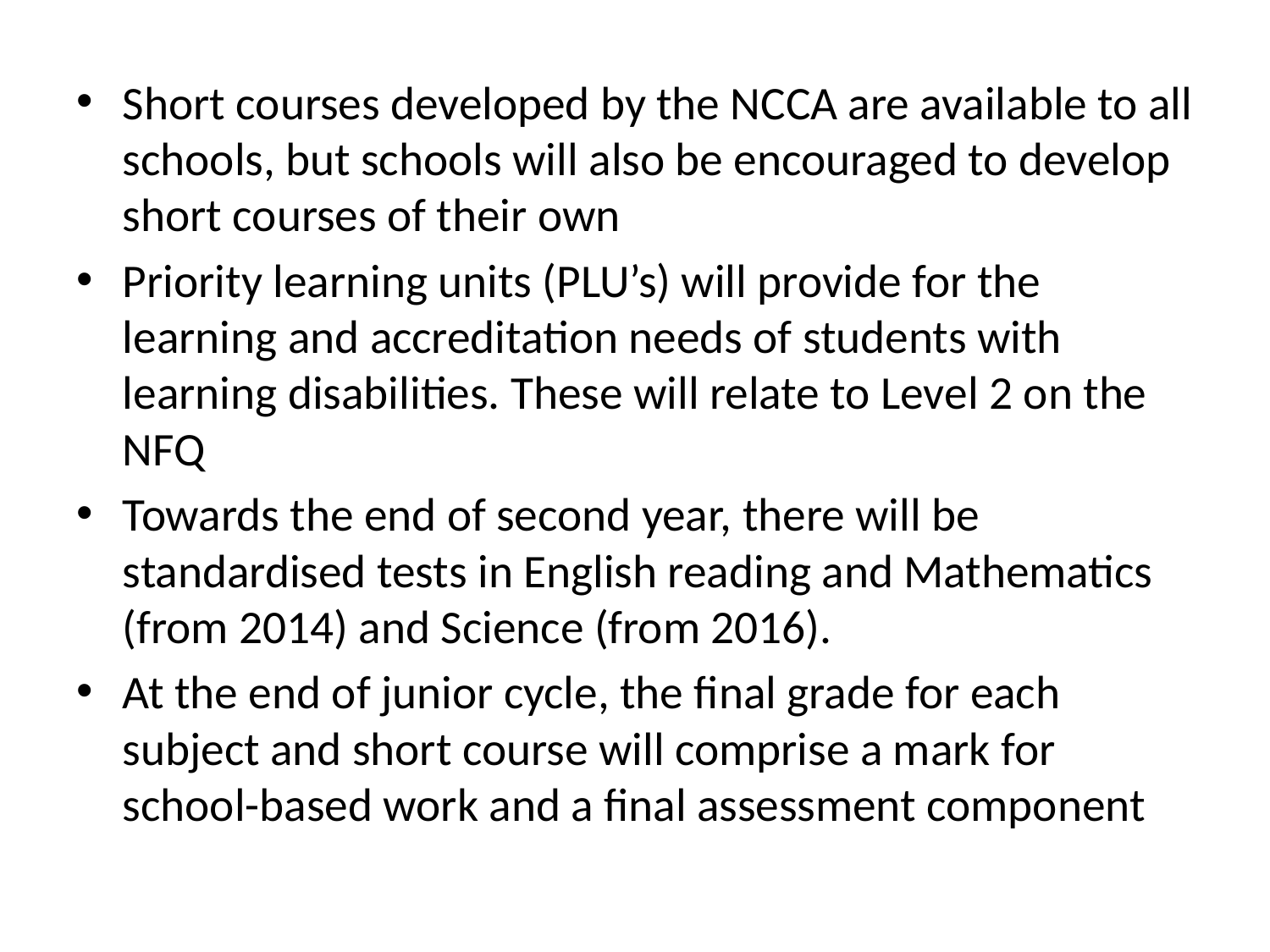

Short courses developed by the NCCA are available to all schools, but schools will also be encouraged to develop short courses of their own
Priority learning units (PLU’s) will provide for the learning and accreditation needs of students with learning disabilities. These will relate to Level 2 on the NFQ
Towards the end of second year, there will be standardised tests in English reading and Mathematics (from 2014) and Science (from 2016).
At the end of junior cycle, the final grade for each subject and short course will comprise a mark for  school-based work and a final assessment component